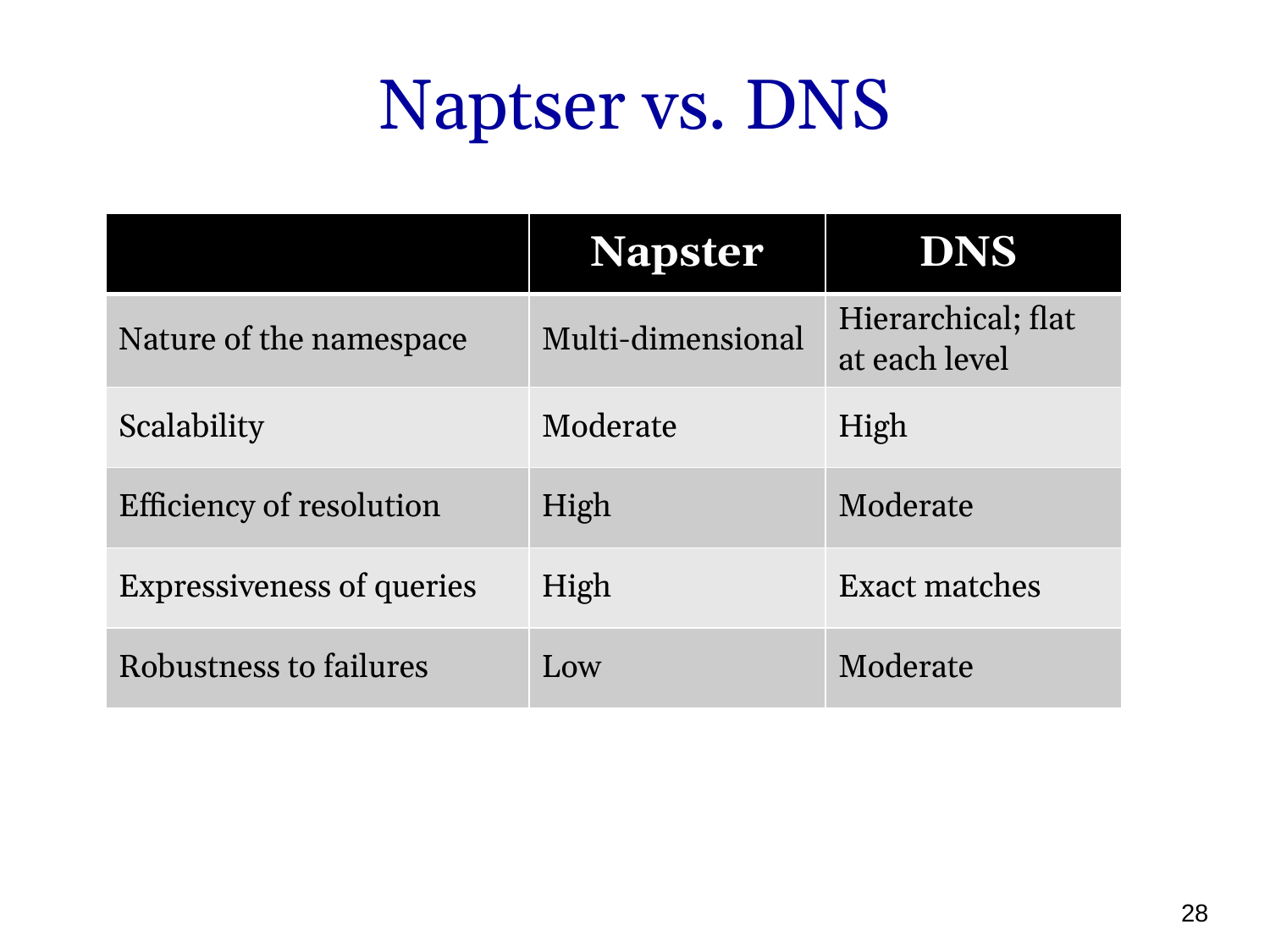

# Naptser vs. DNS
|  | Napster | DNS |
| --- | --- | --- |
| Nature of the namespace | Multi-dimensional | Hierarchical; flat at each level |
| Scalability | Moderate | High |
| Efficiency of resolution | High | Moderate |
| Expressiveness of queries | High | Exact matches |
| Robustness to failures | Low | Moderate |
28